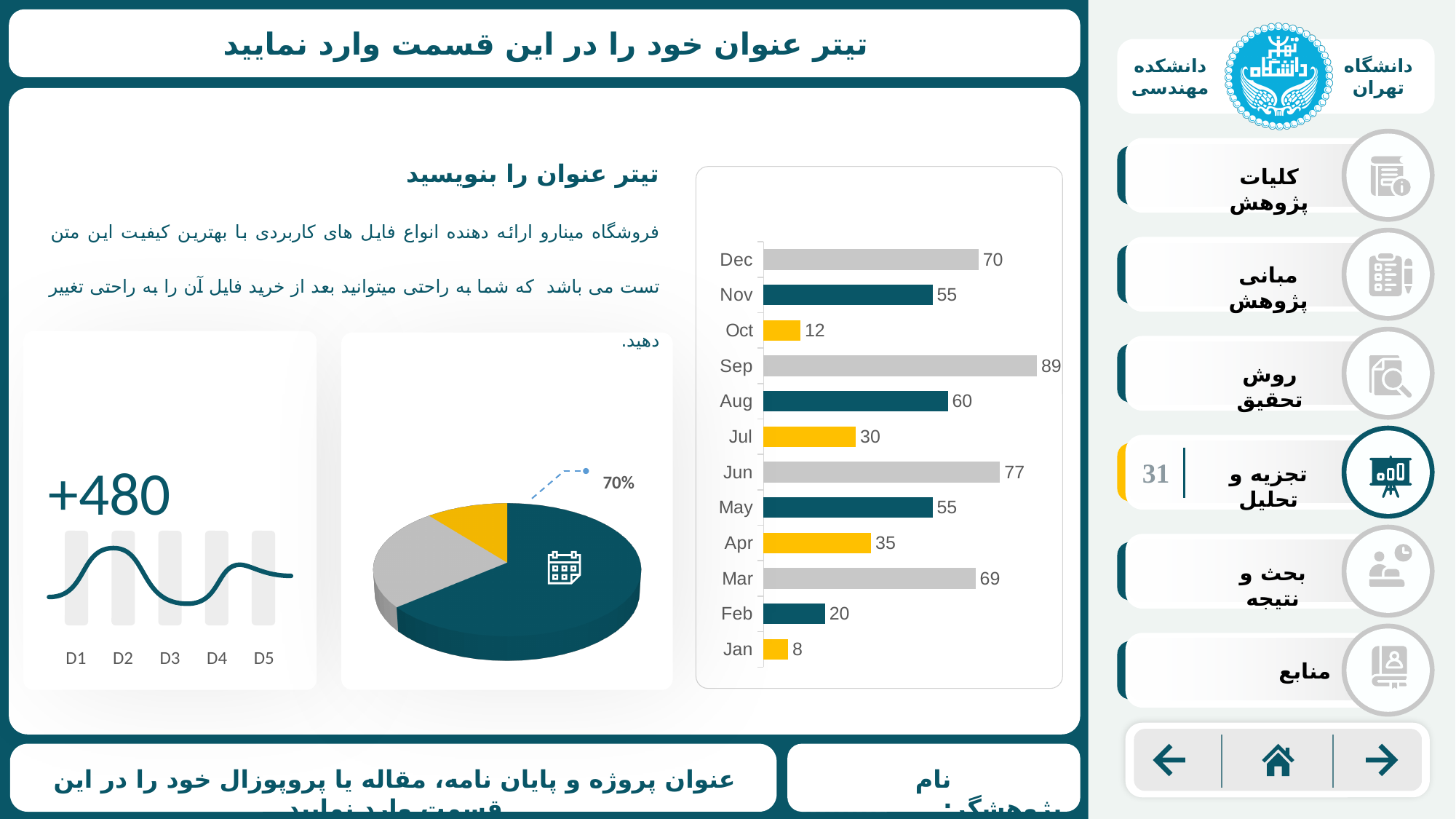

تیتر عنوان خود را در این قسمت وارد نمایید
تیتر عنوان را بنویسید
فروشگاه مینارو ارائه دهنده انواع فایل های کاربردی با بهترین کیفیت این متن تست می باشد  که شما به راحتی میتوانید بعد از خرید فایل آن را به راحتی تغییر دهید.

### Chart

| Category | Series 1 |
|---|---|
| Jan | 8.0 |
| Feb | 20.0 |
| Mar | 69.0 |
| Apr | 35.0 |
| May | 55.0 |
| Jun | 77.0 |
| Jul | 30.0 |
| Aug | 60.0 |
| Sep | 89.0 |
| Oct | 12.0 |
| Nov | 55.0 |
| Dec | 70.0 |

70%

[unsupported chart]

+480
31

D1
D2
D3
D4
D5
عنوان پروژه و پایان نامه، مقاله یا پروپوزال خود را در این قسمت وارد نمایید
نام پژوهشگر:...............